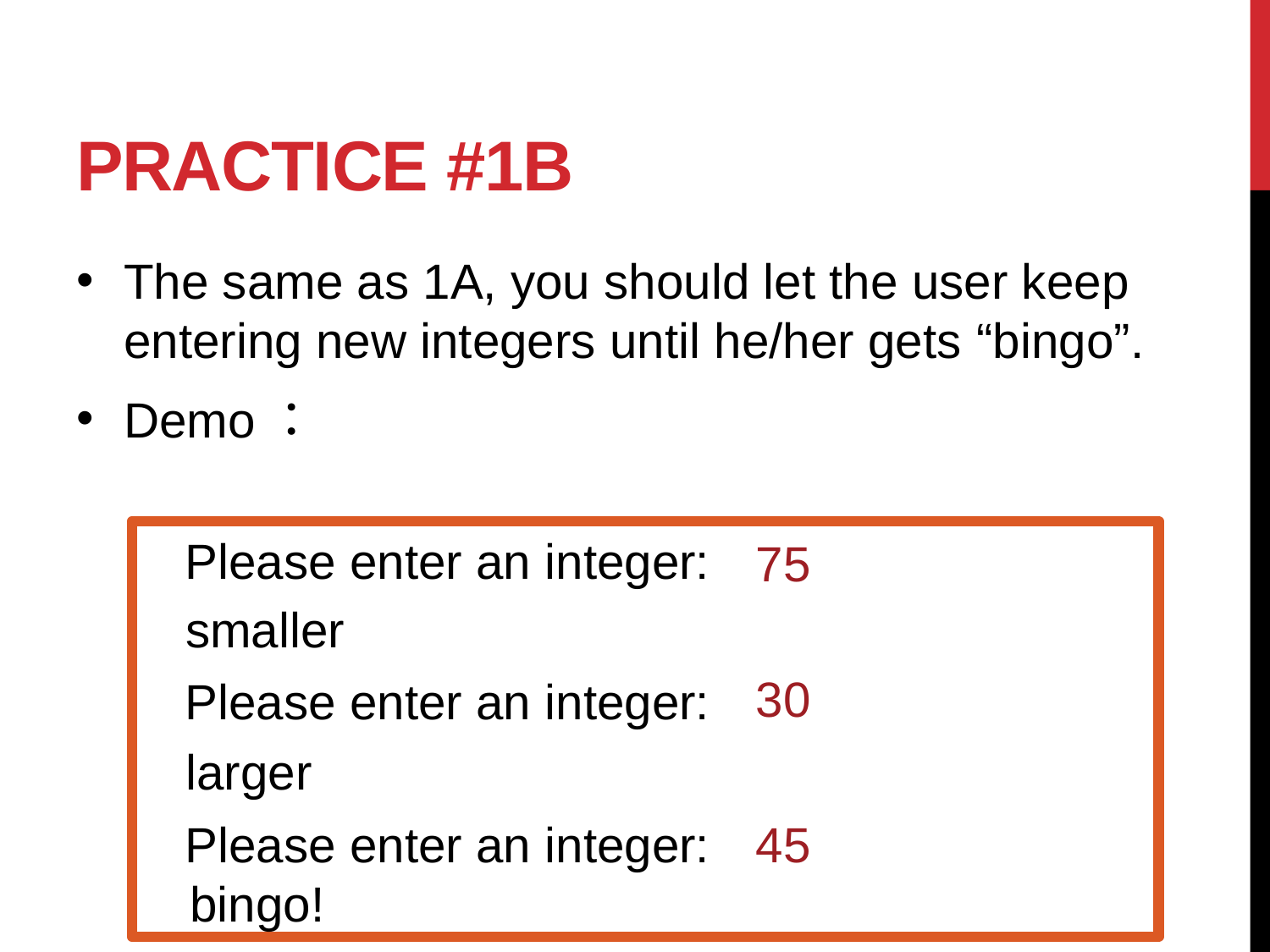

# Practice #1B
The same as 1A, you should let the user keep entering new integers until he/her gets “bingo”.
Demo：

Please enter an integer:
75
smaller
30
Please enter an integer:
larger
Please enter an integer:
45
bingo!